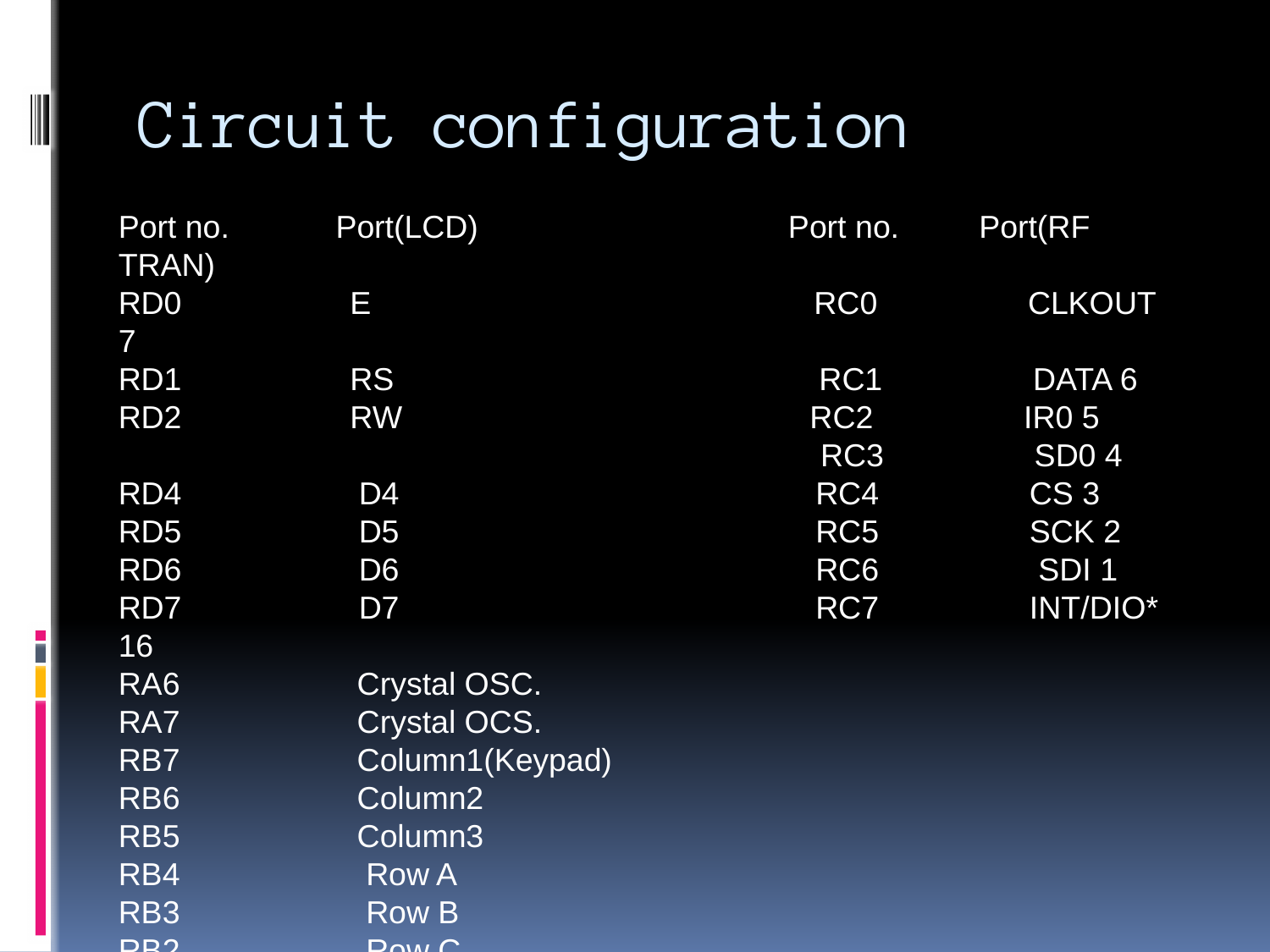

# Circuit configuration
Port no.            Port(LCD)                                   Port no.         Port(RF TRAN)
RD0                   E                                                  RC0                 CLKOUT 7
RD1                   RS                                                RC1                 DATA 6
RD2                   RW                                              RC2                 IR0 5
                                                                               RC3                 SD0 4
RD4                    D4                                               RC4                 CS 3
RD5                    D5                                               RC5                 SCK 2
RD6                    D6                                               RC6                  SDI 1
RD7                    D7                                               RC7                 INT/DIO* 16
RA6                    Crystal OSC.
RA7                    Crystal OCS.
RB7                    Column1(Keypad)
RB6                    Column2
RB5                    Column3
RB4                     Row A
RB3                     Row B
RB2                     Row C
RB1                     Row D